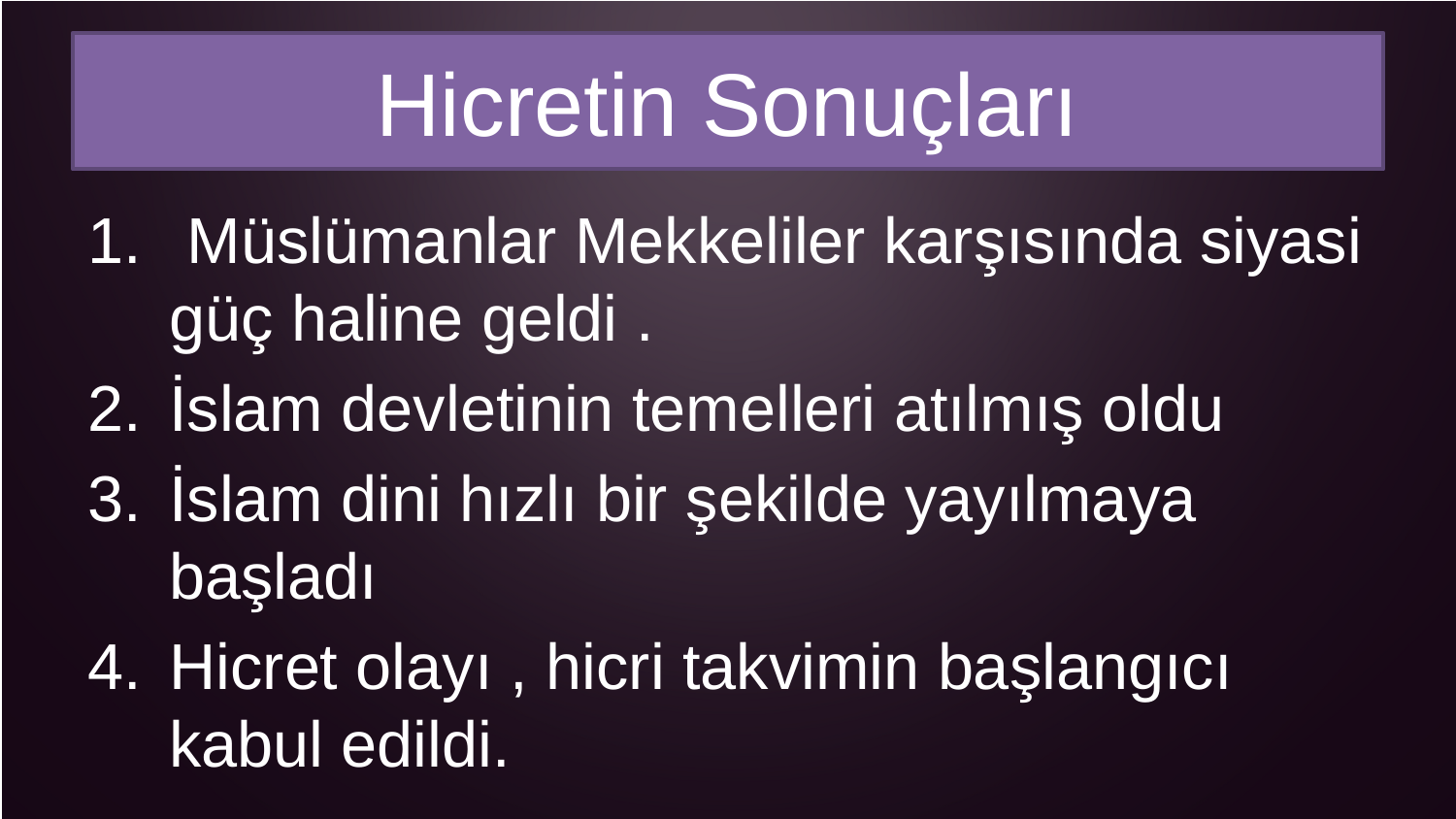

# Hicretin Sonuçları
 Müslümanlar Mekkeliler karşısında siyasi güç haline geldi .
İslam devletinin temelleri atılmış oldu
İslam dini hızlı bir şekilde yayılmaya başladı
Hicret olayı , hicri takvimin başlangıcı kabul edildi.